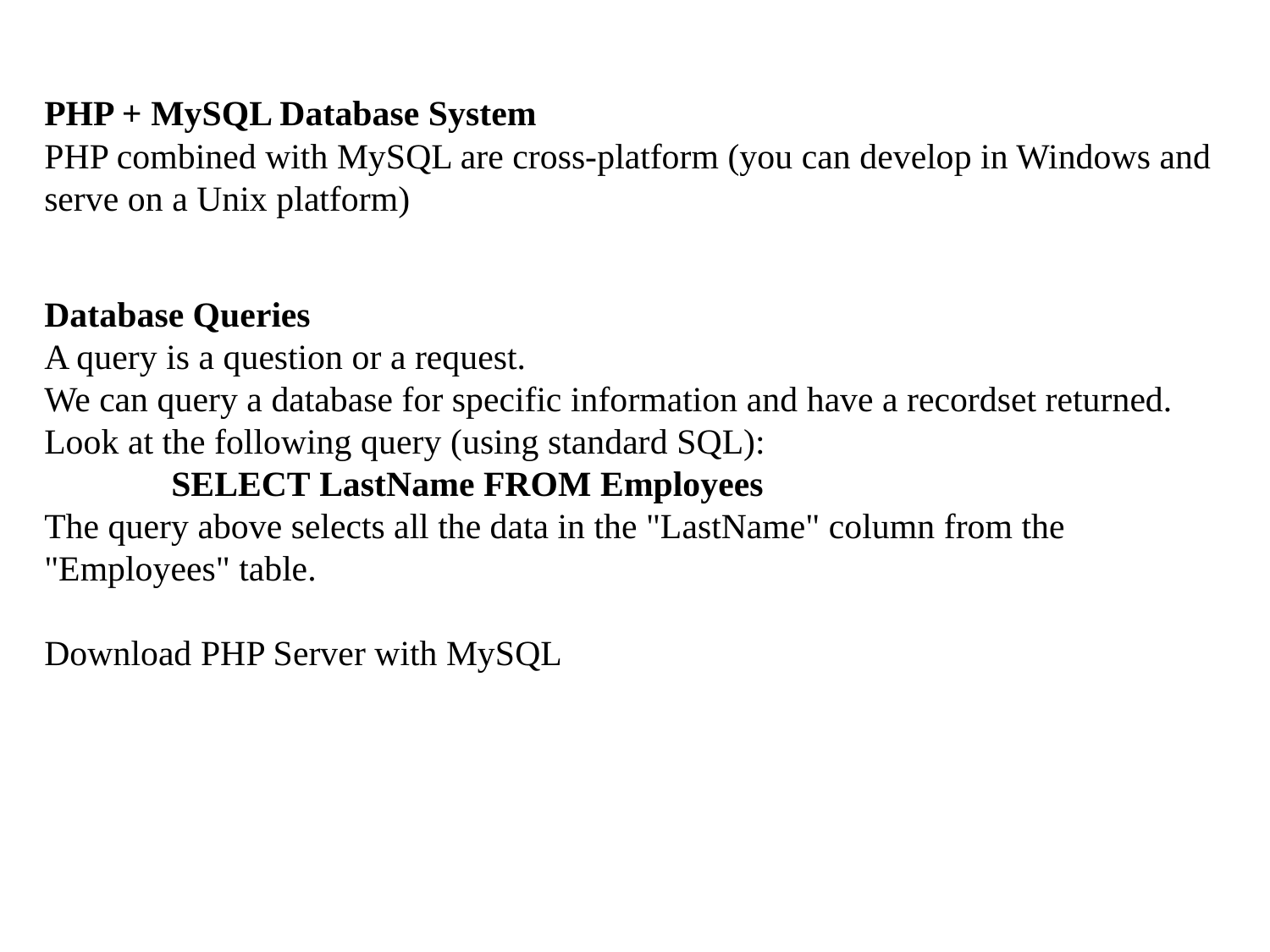

PHP + MySQL Database System
PHP combined with MySQL are cross-platform (you can develop in Windows and serve on a Unix platform)
Database Queries
A query is a question or a request.
We can query a database for specific information and have a recordset returned.
Look at the following query (using standard SQL):
	SELECT LastName FROM Employees
The query above selects all the data in the "LastName" column from the "Employees" table.

Download PHP Server with MySQL